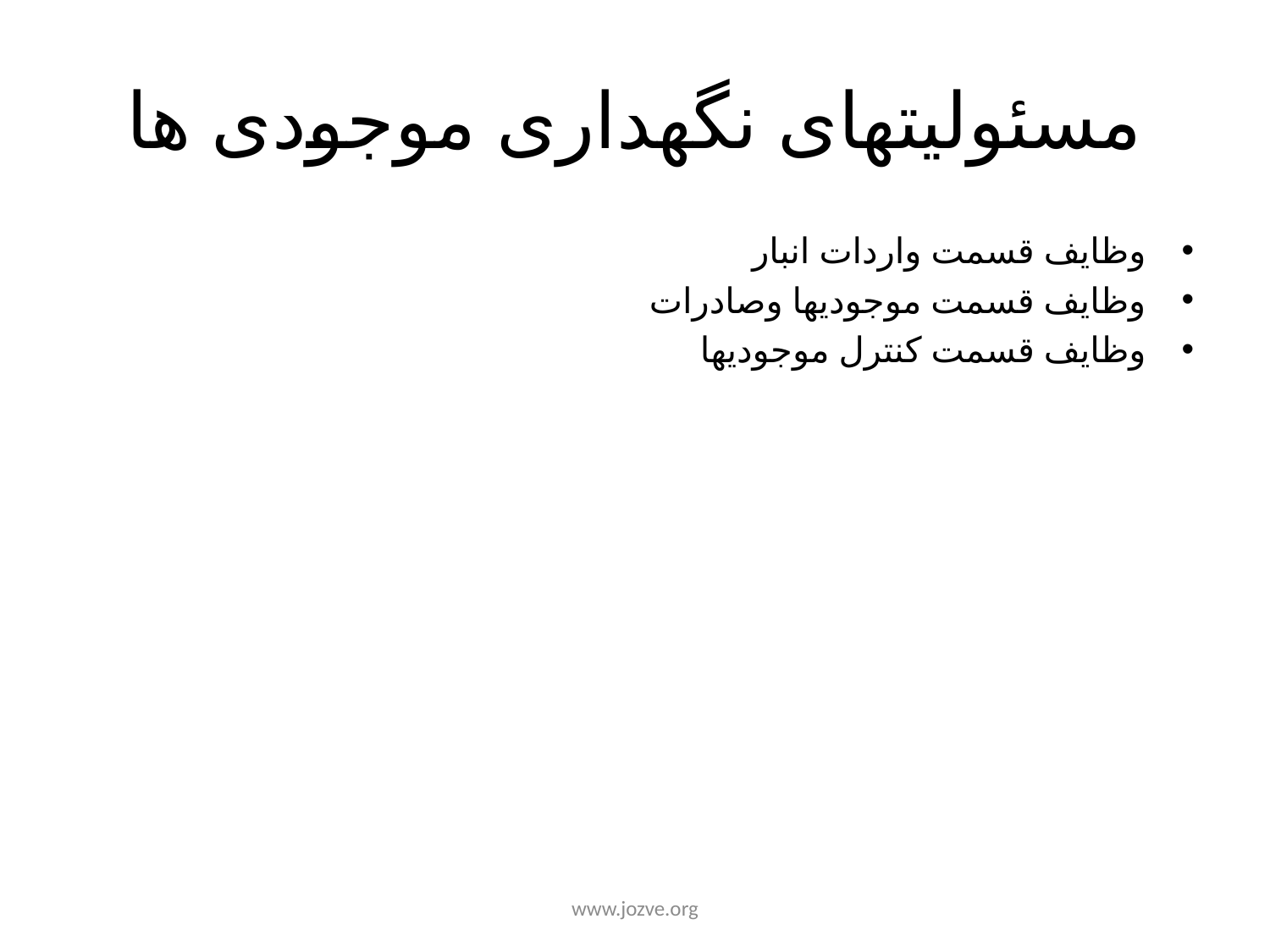

# مسئولیتهای نگهداری موجودی ها
وظایف قسمت واردات انبار
وظایف قسمت موجودیها وصادرات
وظایف قسمت کنترل موجودیها
www.jozve.org